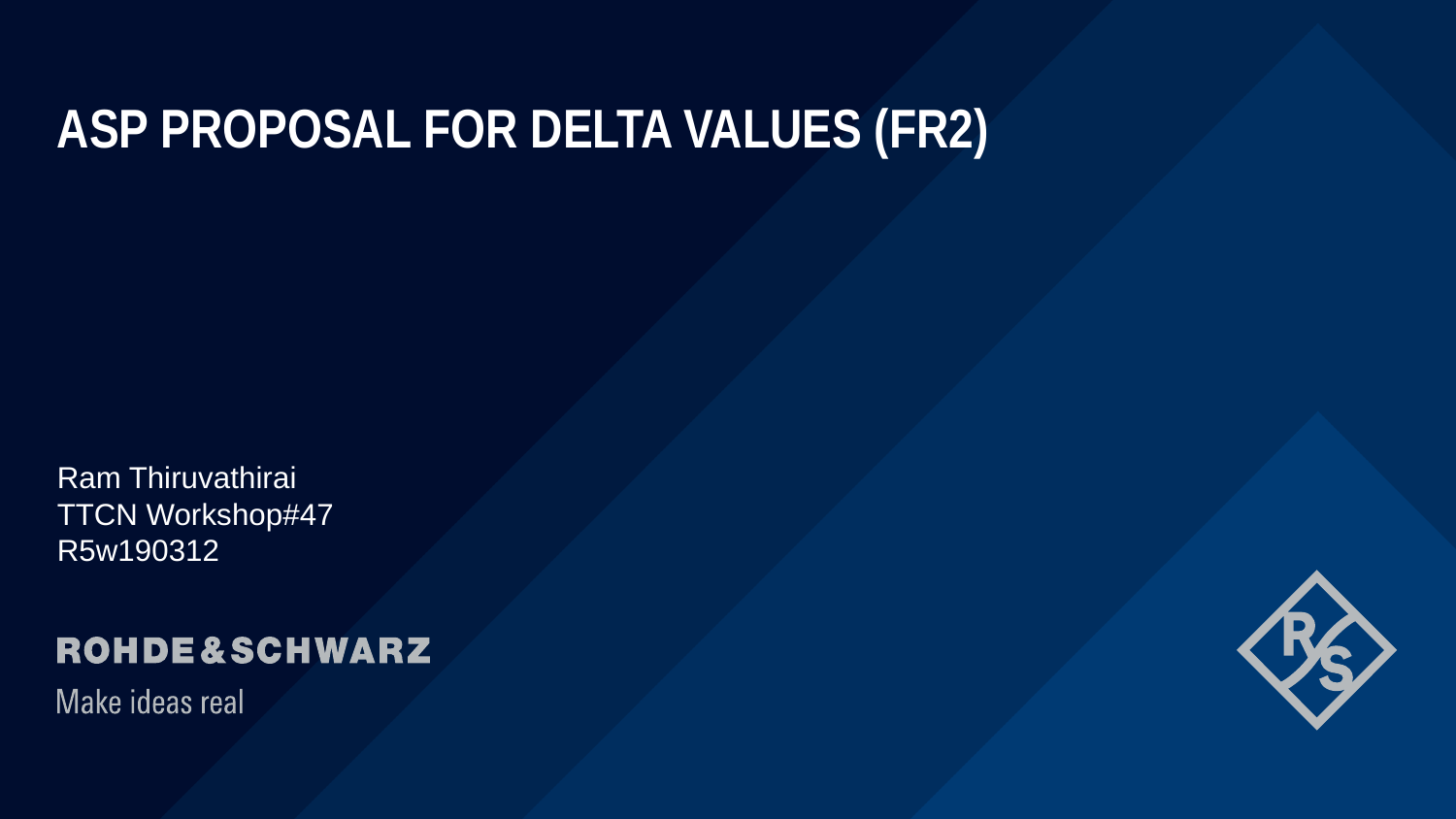

# ASP proposal for Delta Values (FR2)
Ram Thiruvathirai
TTCN Workshop#47
R5w190312